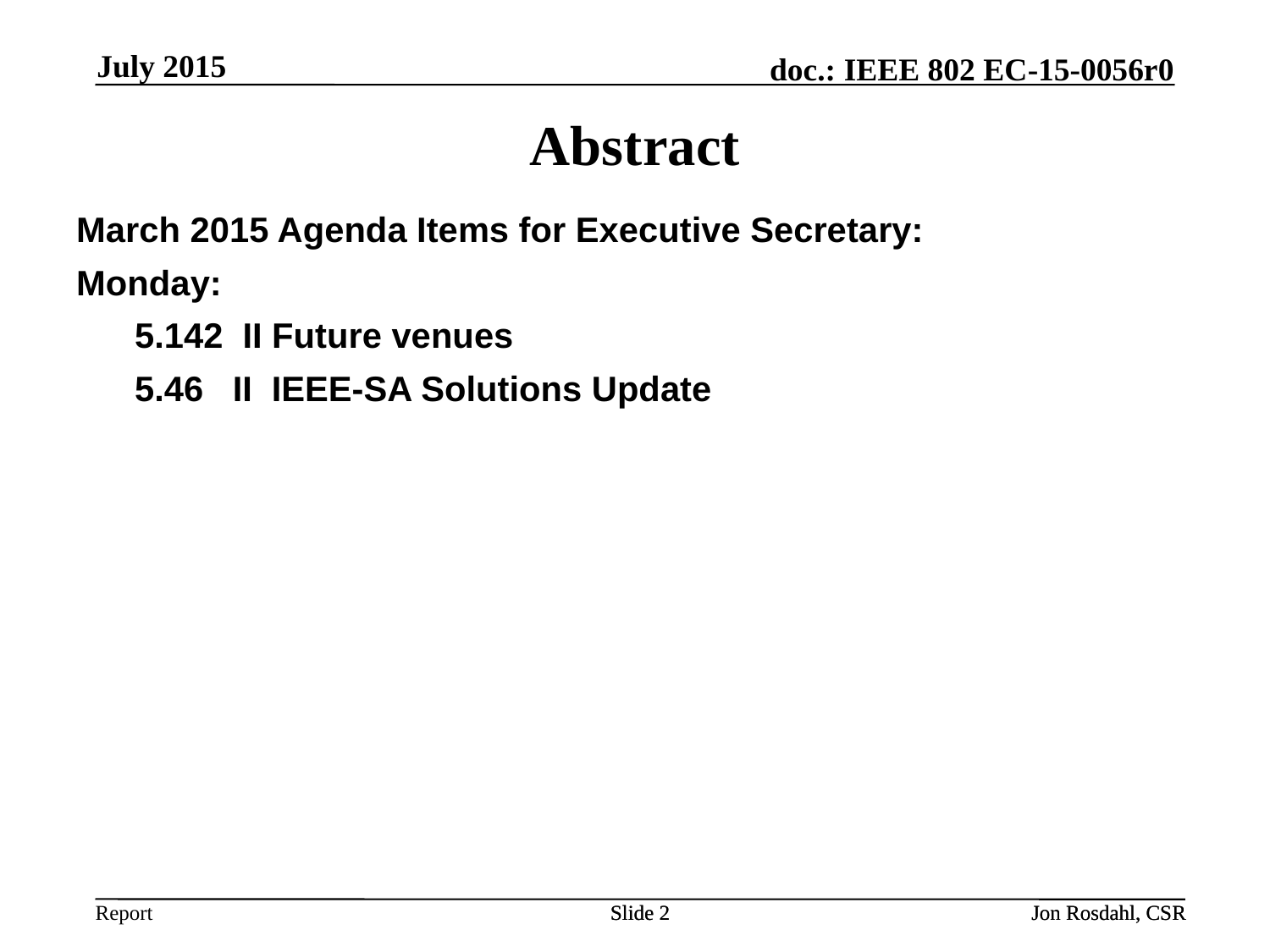

July 2015
# Abstract
March 2015 Agenda Items for Executive Secretary:
Monday:
      5.142  II Future venues
      5.46   II  IEEE-SA Solutions Update
Slide 2
Slide 2
Jon Rosdahl, CSR
Jon Rosdahl, CSR